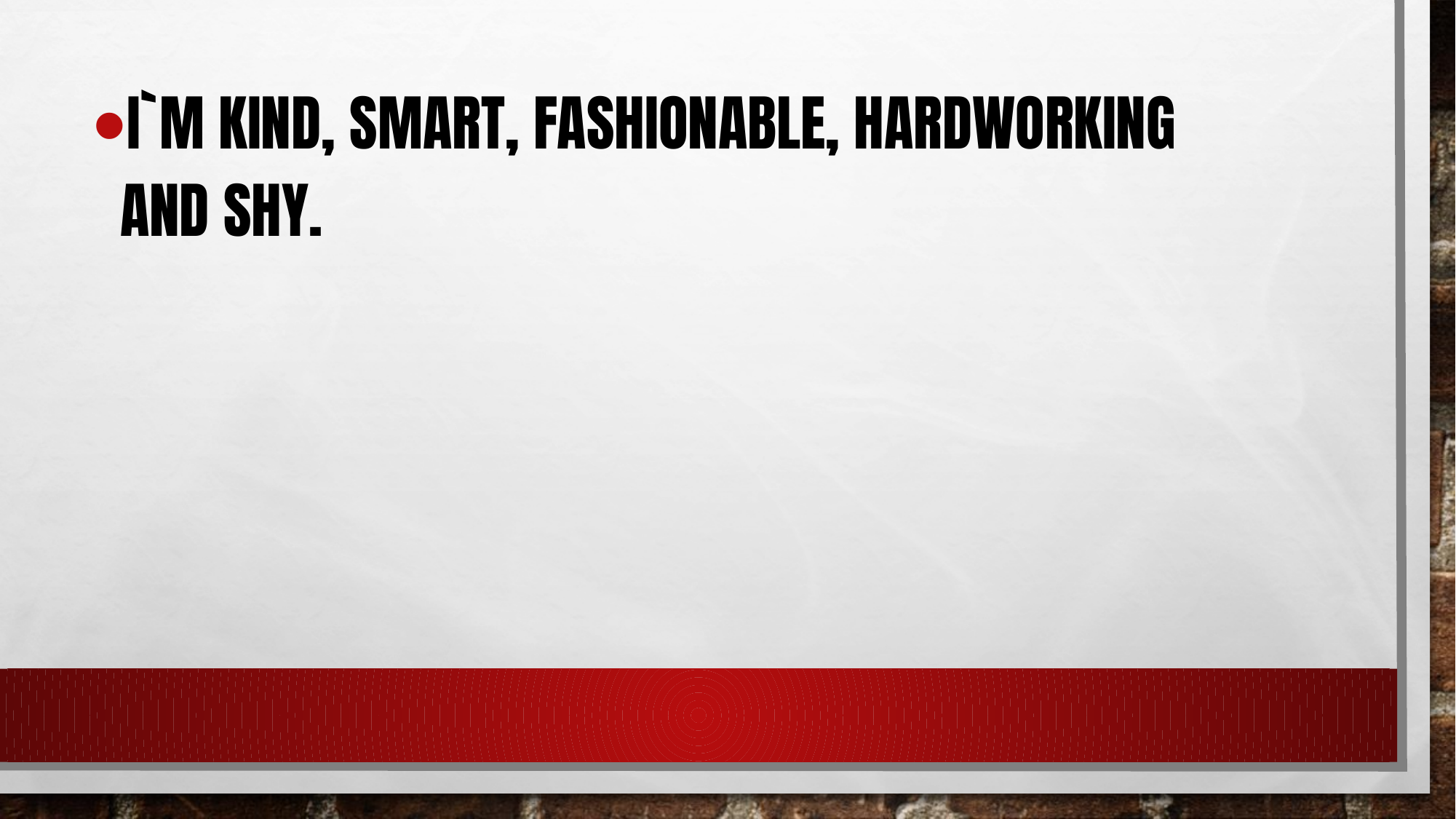

I`m kind, smart, fashionable, hardworking and shy.